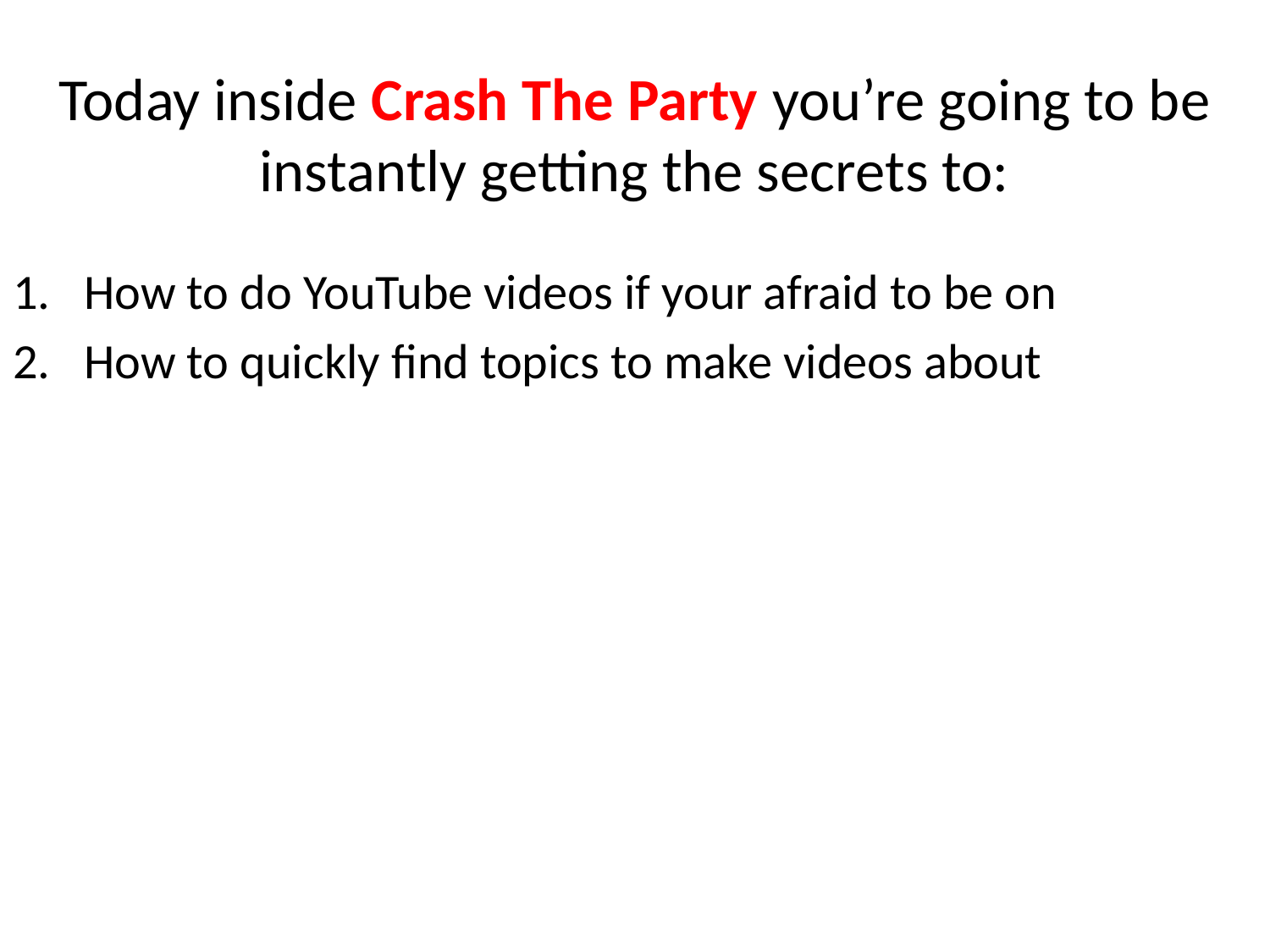

# Today inside Crash The Party you’re going to be instantly getting the secrets to:
How to do YouTube videos if your afraid to be on
How to quickly find topics to make videos about